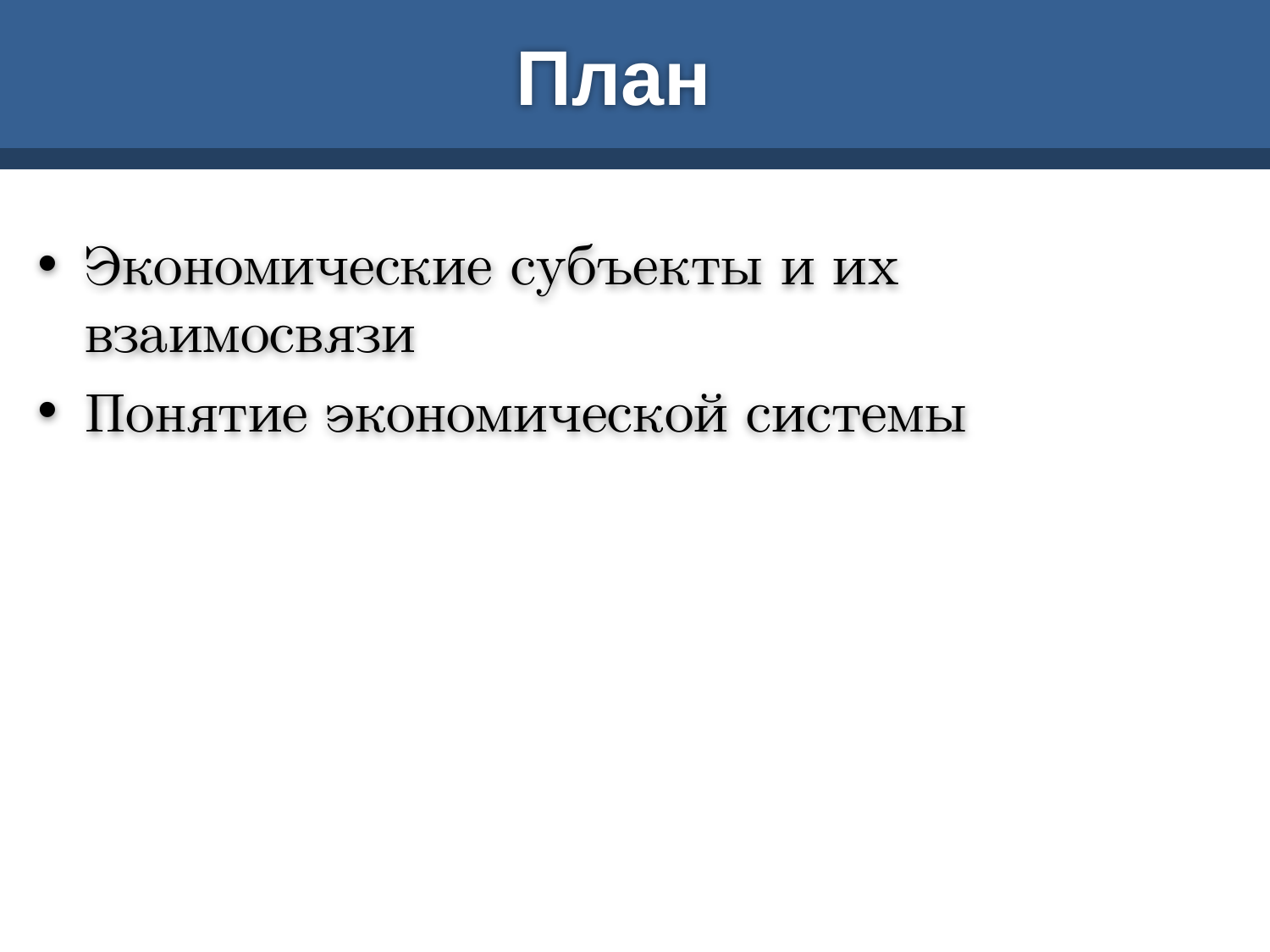

# План
Экономические субъекты и их взаимосвязи
Понятие экономической системы